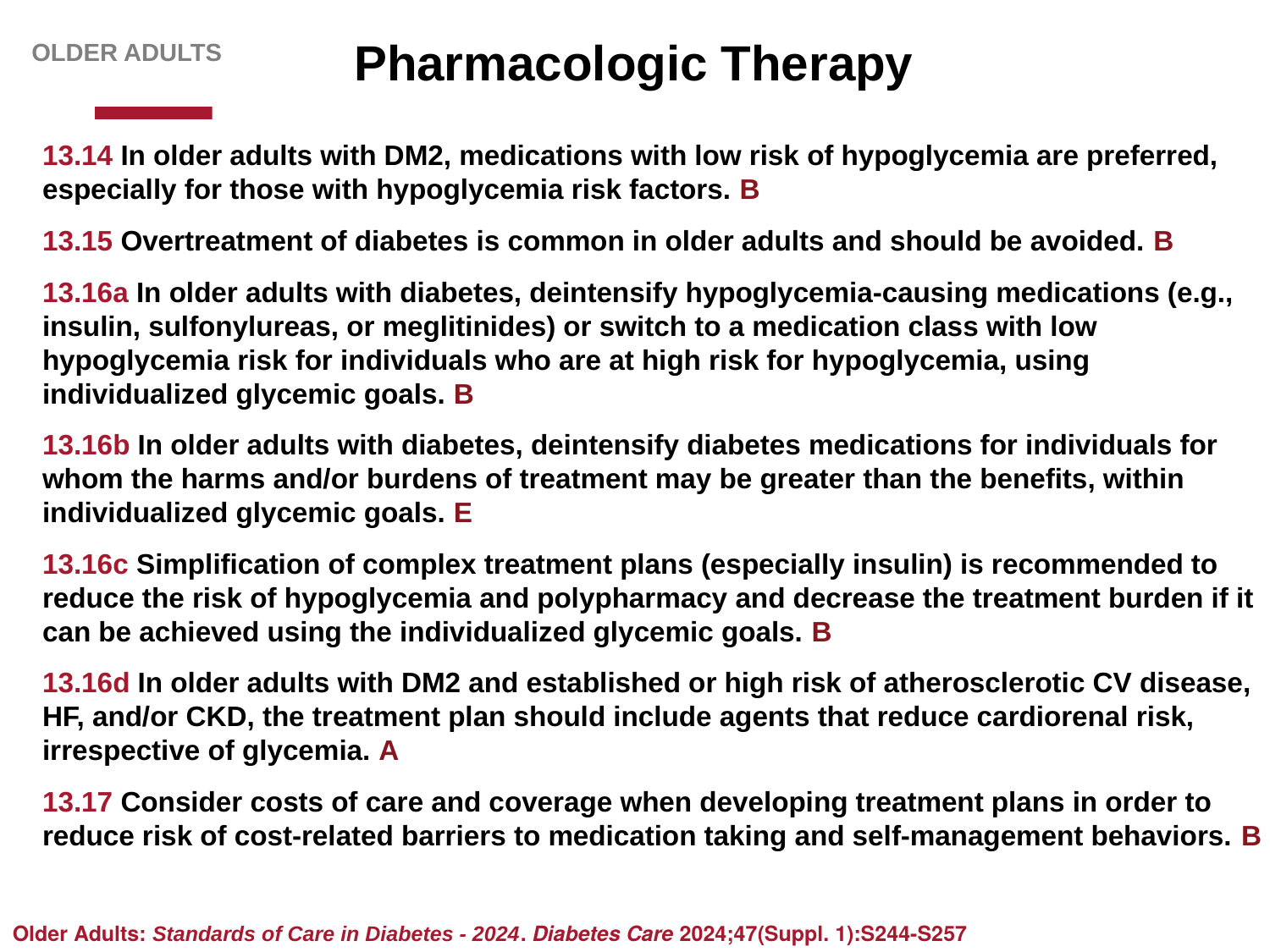

Older adults
# Pharmacologic Therapy
13.14 In older adults with DM2, medications with low risk of hypoglycemia are preferred, especially for those with hypoglycemia risk factors. B
13.15 Overtreatment of diabetes is common in older adults and should be avoided. B
13.16a In older adults with diabetes, deintensify hypoglycemia-causing medications (e.g., insulin, sulfonylureas, or meglitinides) or switch to a medication class with low hypoglycemia risk for individuals who are at high risk for hypoglycemia, using individualized glycemic goals. B
13.16b In older adults with diabetes, deintensify diabetes medications for individuals for whom the harms and/or burdens of treatment may be greater than the benefits, within individualized glycemic goals. E
13.16c Simplification of complex treatment plans (especially insulin) is recommended to reduce the risk of hypoglycemia and polypharmacy and decrease the treatment burden if it can be achieved using the individualized glycemic goals. B
13.16d In older adults with DM2 and established or high risk of atherosclerotic CV disease, HF, and/or CKD, the treatment plan should include agents that reduce cardiorenal risk, irrespective of glycemia. A
13.17 Consider costs of care and coverage when developing treatment plans in order to reduce risk of cost-related barriers to medication taking and self-management behaviors. B

Older Adults: Standards of Care in Diabetes - 2024. Diabetes Care 2024;47(Suppl. 1):S244-S257